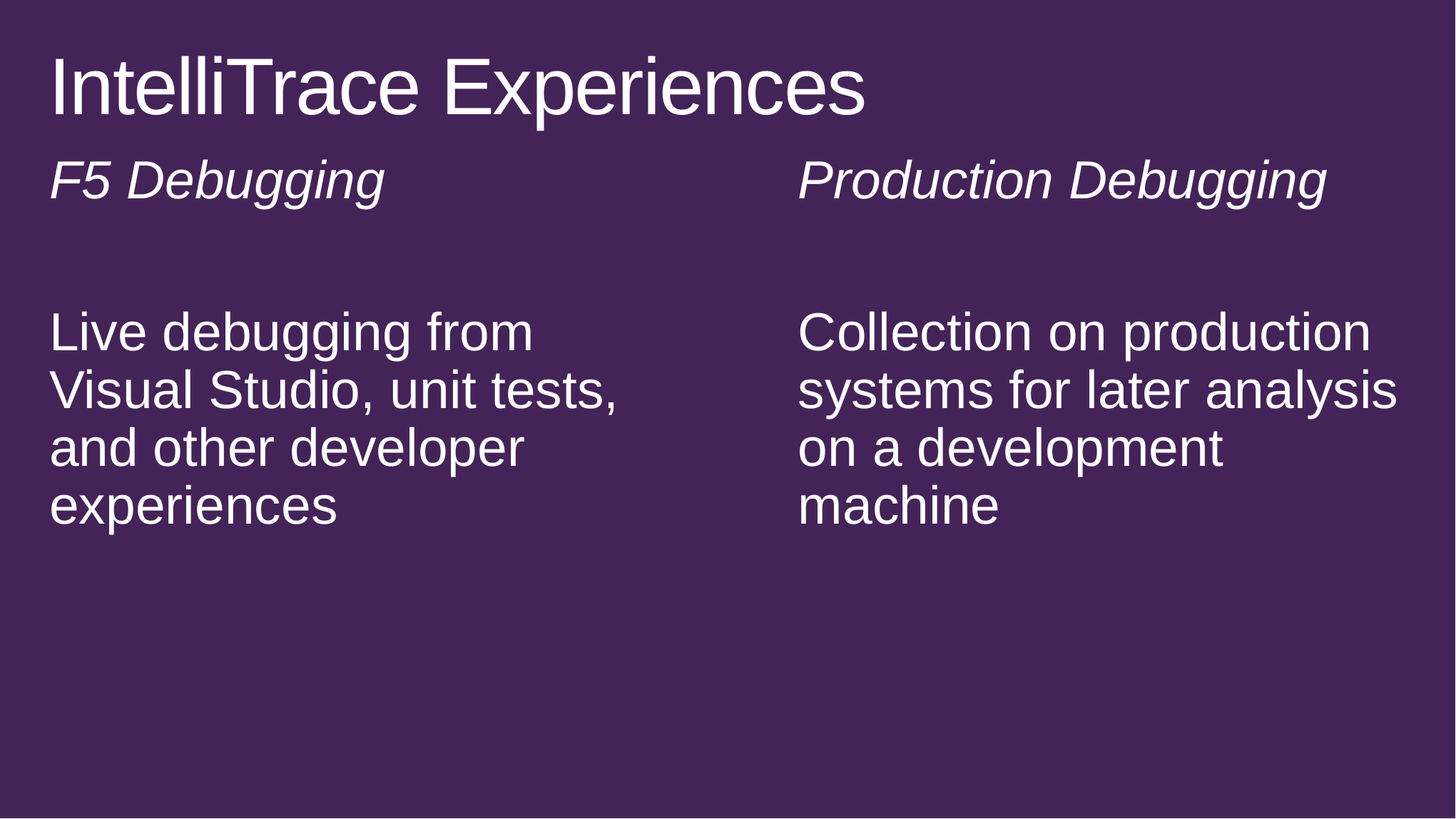

# IntelliTrace Experiences
F5 Debugging

Live debugging from Visual Studio, unit tests, and other developer experiences
Production Debugging

Collection on production systems for later analysis on a development machine